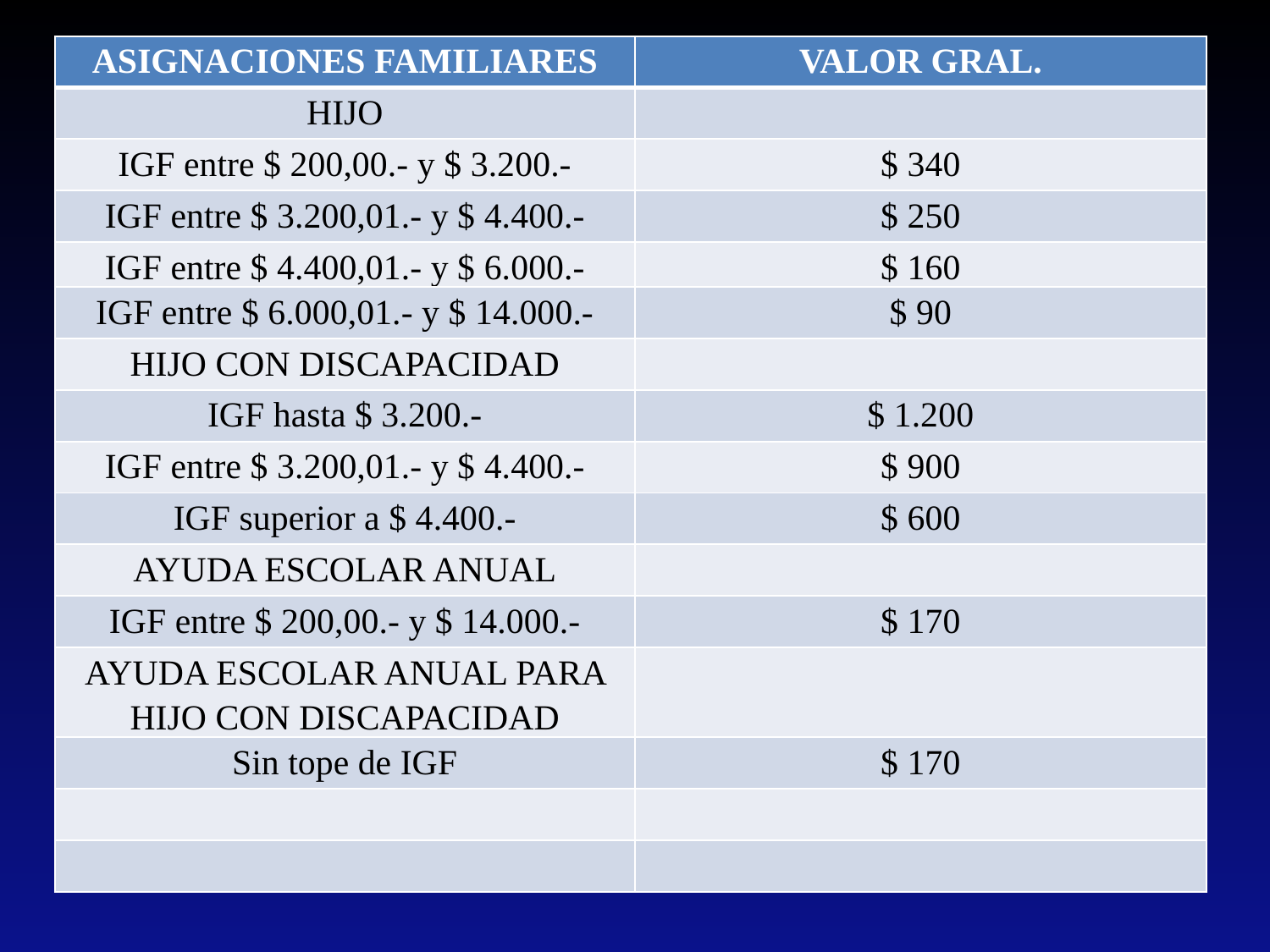

| ASIGNACIONES FAMILIARES | VALOR GRAL. |
| --- | --- |
| HIJO |  |
| IGF entre $ 200,00.- y $ 3.200.- | $ 340 |
| IGF entre $ 3.200,01.- y $ 4.400.- | $ 250 |
| IGF entre $ 4.400,01.- y $ 6.000.- | $ 160 |
| IGF entre $ 6.000,01.- y $ 14.000.- | $ 90 |
| HIJO CON DISCAPACIDAD |  |
| IGF hasta $ 3.200.- | $ 1.200 |
| IGF entre $ 3.200,01.- y $ 4.400.- | $ 900 |
| IGF superior a $ 4.400.- | $ 600 |
| AYUDA ESCOLAR ANUAL |  |
| IGF entre $ 200,00.- y $ 14.000.- | $ 170 |
| AYUDA ESCOLAR ANUAL PARA HIJO CON DISCAPACIDAD |  |
| Sin tope de IGF | $ 170 |
|  |  |
|  |  |